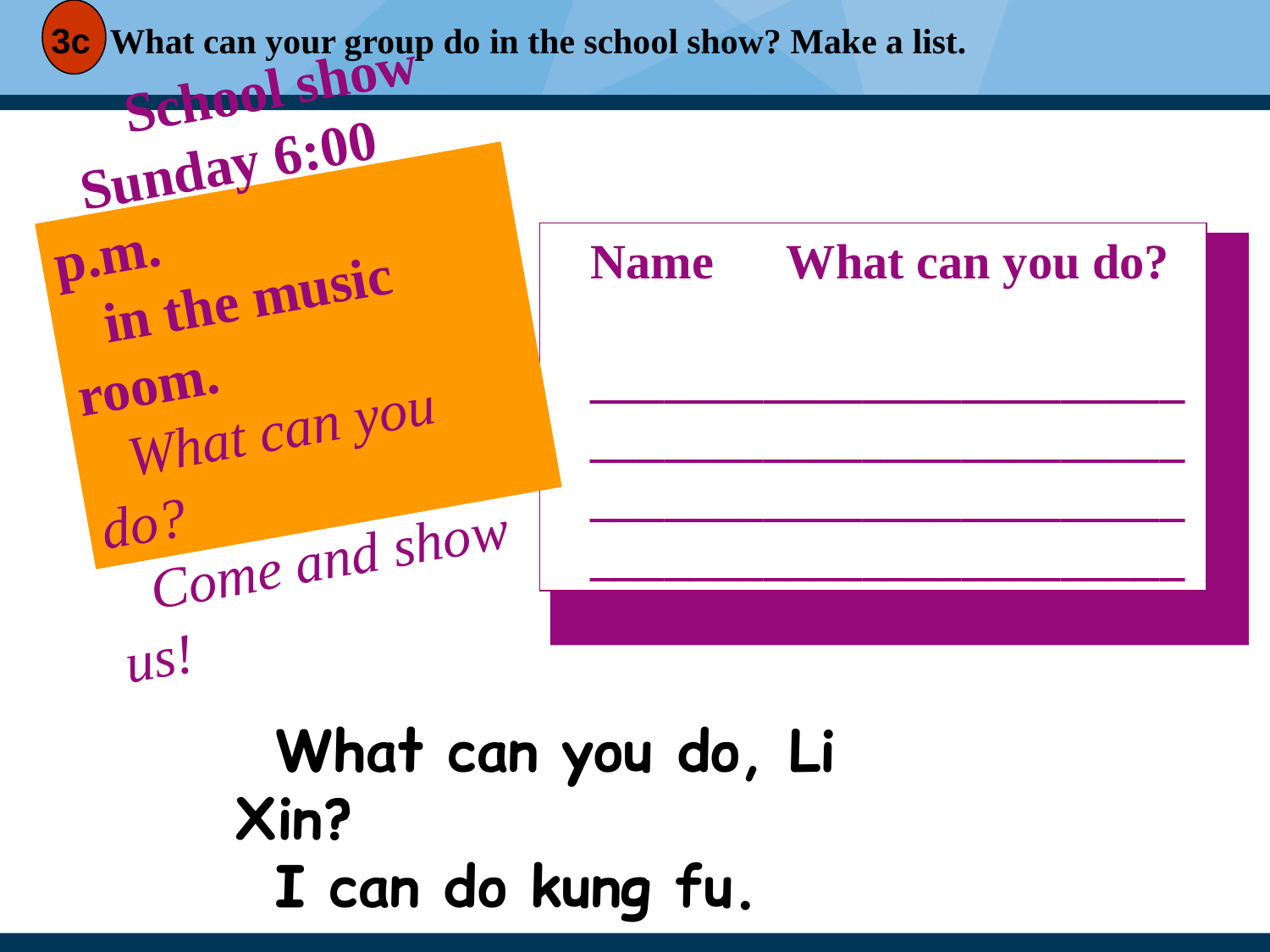

3c  What can your group do in the school show? Make a list.
    School show
Sunday 6:00 p.m.
in the music room.
What can you do?
Come and show us!
Name      What can you do?

________________________
________________________
________________________
________________________

What can you do, Li Xin?
I can do kung fu.